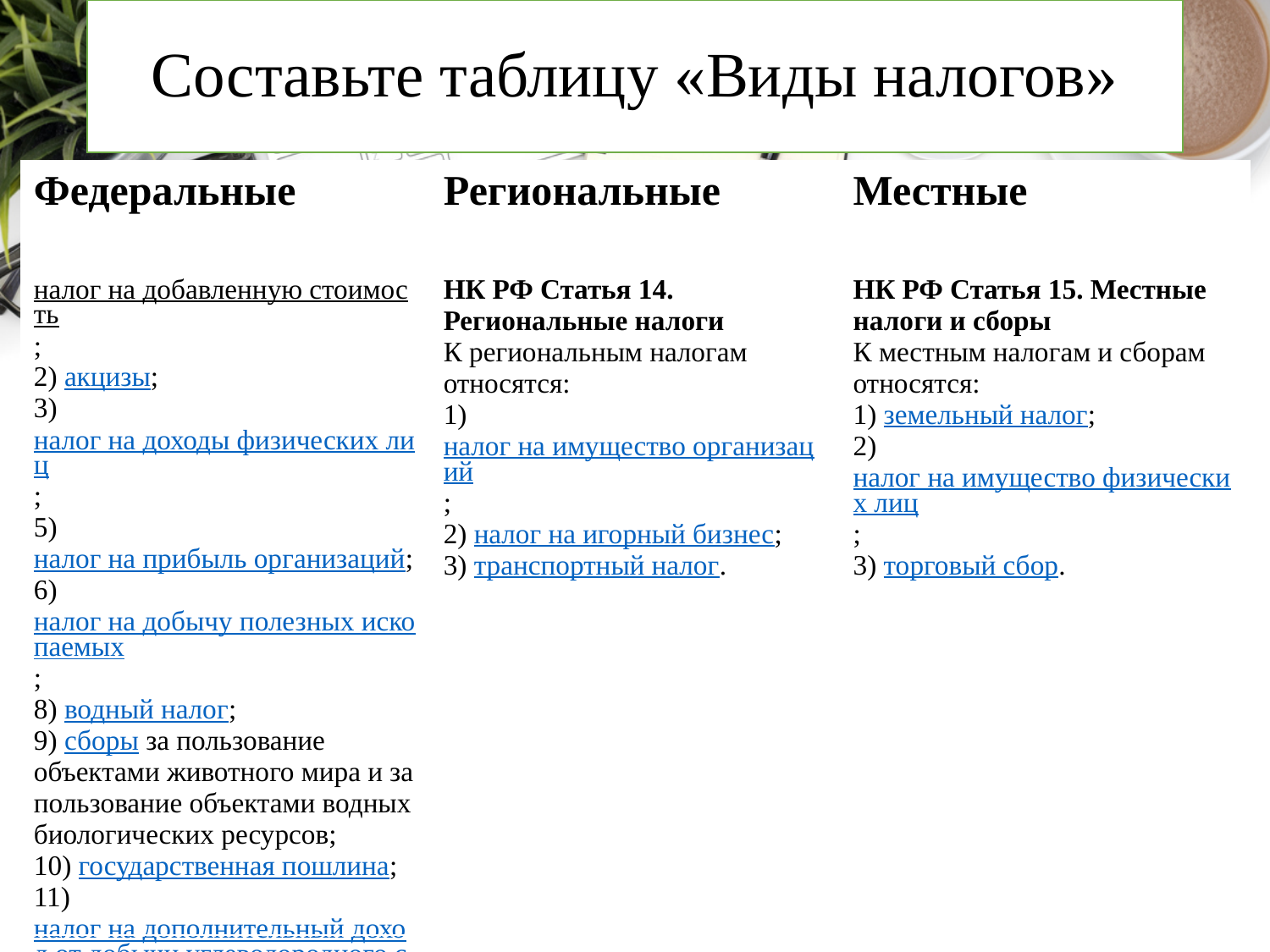

# Составьте таблицу «Виды налогов»
| Федеральные | Региональные | Местные |
| --- | --- | --- |
| налог на добавленную стоимость; 2) акцизы; 3) налог на доходы физических лиц; 5) налог на прибыль организаций; 6) налог на добычу полезных ископаемых; 8) водный налог; 9) сборы за пользование объектами животного мира и за пользование объектами водных биологических ресурсов; 10) государственная пошлина; 11)  налог на дополнительный доход от добычи углеводородного сырья. | НК РФ Статья 14. Региональные налоги К региональным налогам относятся: 1) налог на имущество организаций; 2) налог на игорный бизнес; 3) транспортный налог. | НК РФ Статья 15. Местные налоги и сборы К местным налогам и сборам относятся: 1) земельный налог; 2) налог на имущество физических лиц; 3) торговый сбор. |
14